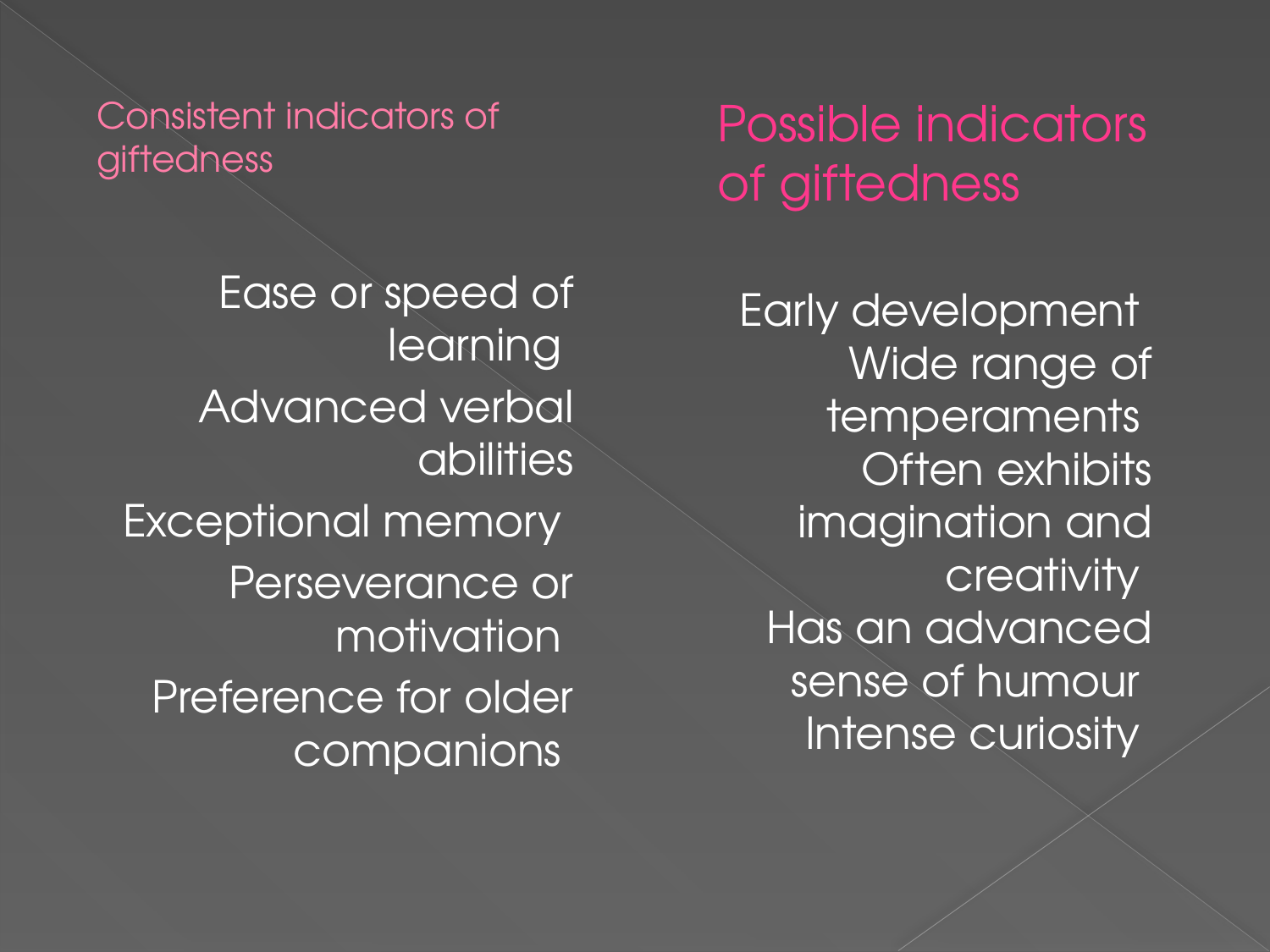

# Consistent indicators of giftedness
Possible indicators of giftedness

Ease or speed of learning
Advanced verbal abilities
Exceptional memory
Perseverance or motivation
Preference for older companions
Early development
Wide range of temperaments
Often exhibits imagination and creativity
Has an advanced sense of humour
Intense curiosity